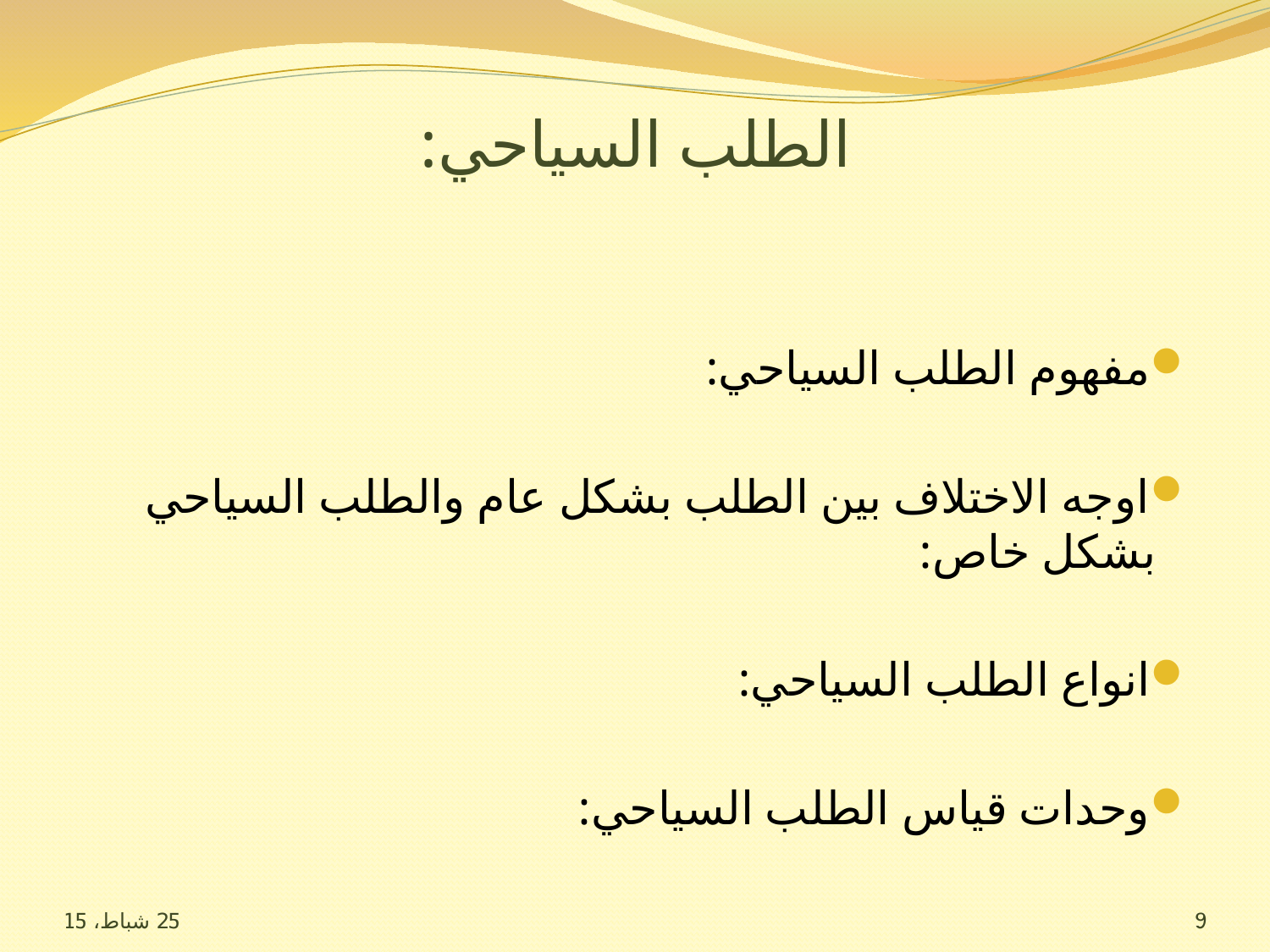

# الطلب السياحي:

مفهوم الطلب السياحي:

اوجه الاختلاف بين الطلب بشكل عام والطلب السياحي بشكل خاص:

انواع الطلب السياحي:

وحدات قياس الطلب السياحي:

25 شباط، 15
9